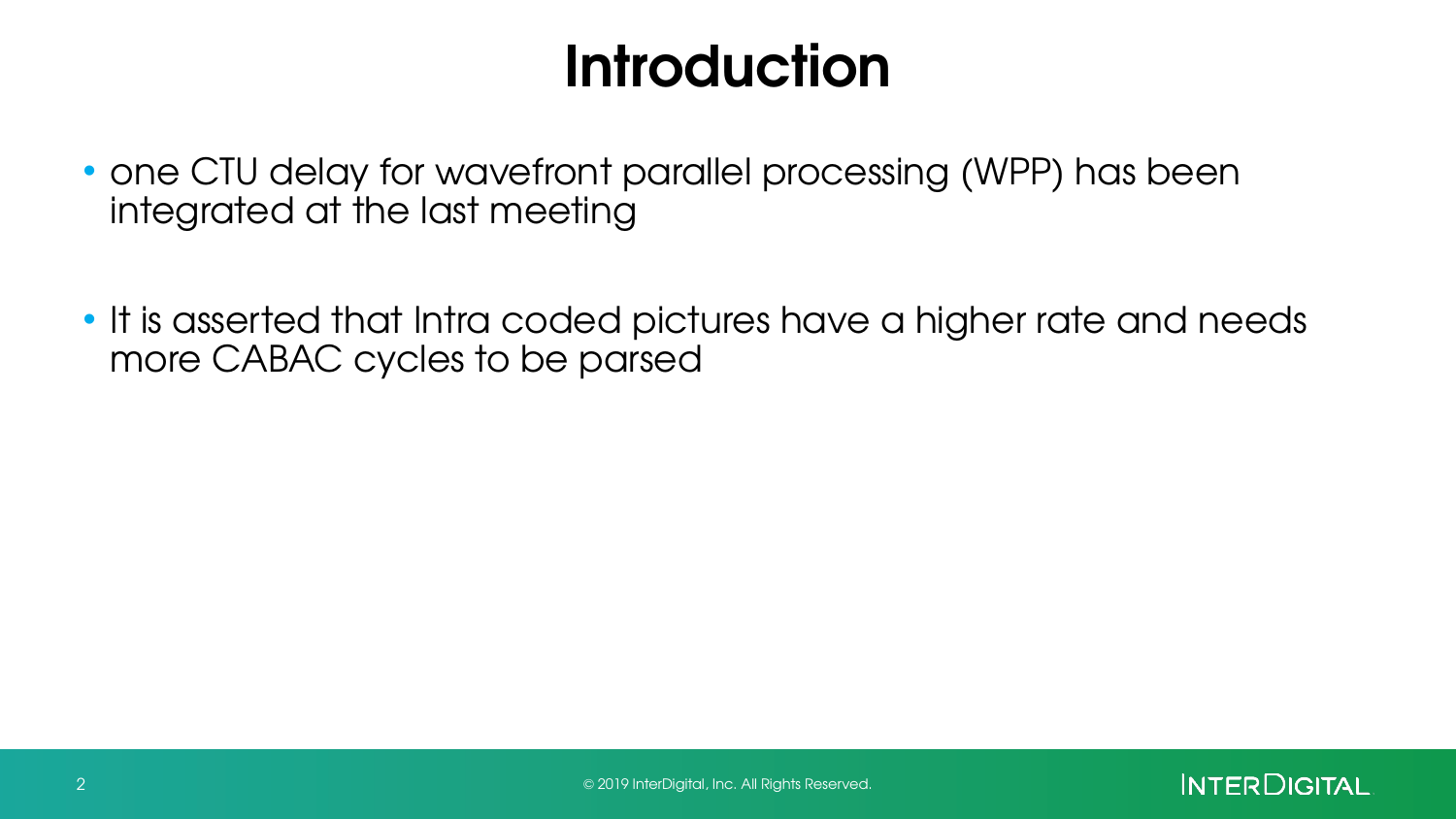

# Introduction
one CTU delay for wavefront parallel processing (WPP) has been integrated at the last meeting

It is asserted that Intra coded pictures have a higher rate and needs more CABAC cycles to be parsed
2
© 2019 InterDigital, Inc. All Rights Reserved.